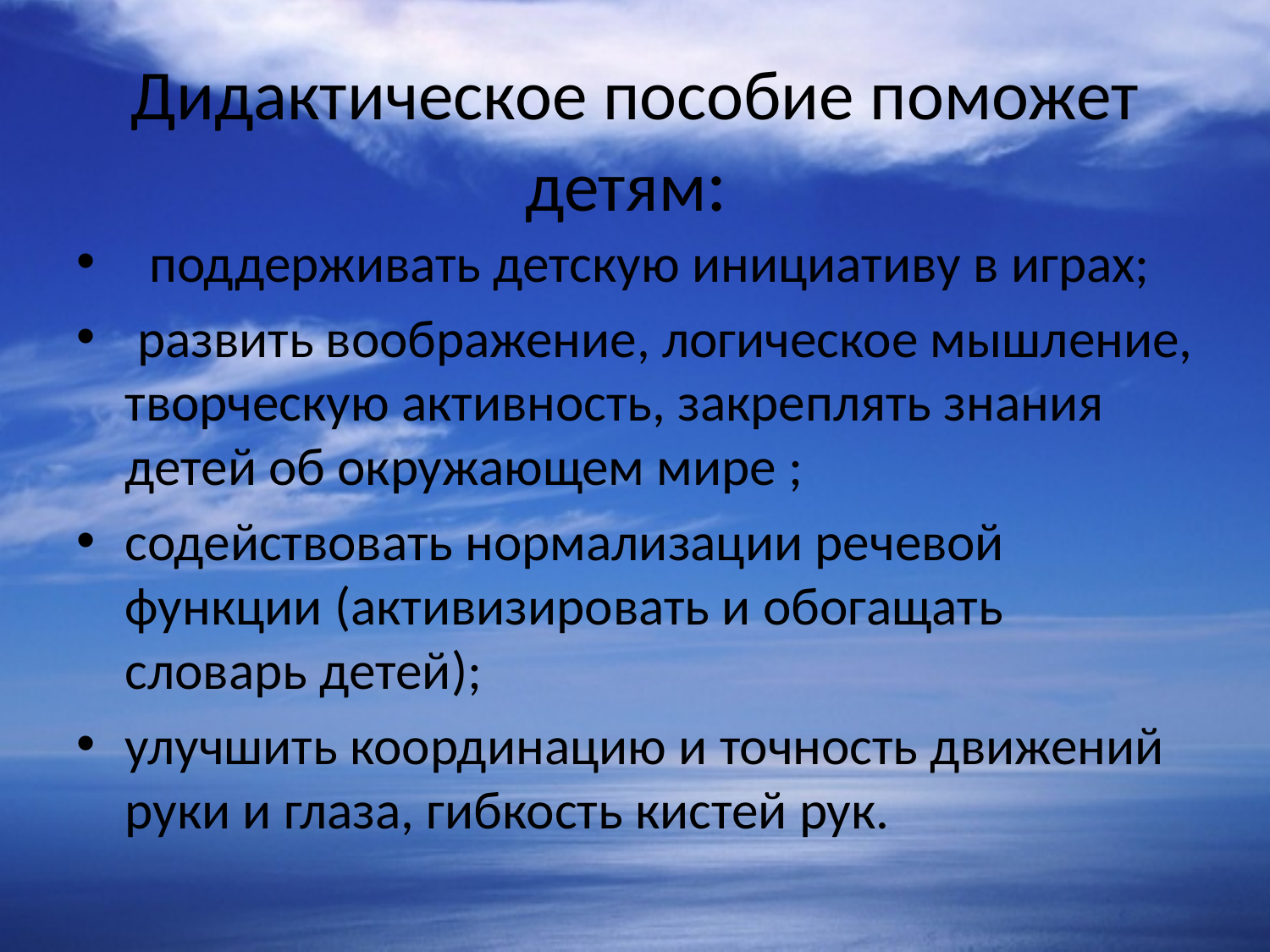

# Дидактическое пособие поможет детям:
  поддерживать детскую инициативу в играх;
 развить воображение, логическое мышление, творческую активность, закреплять знания детей об окружающем мире ;
содействовать нормализации речевой функции (активизировать и обогащать  словарь детей);
улучшить координацию и точность движений руки и глаза, гибкость кистей рук.